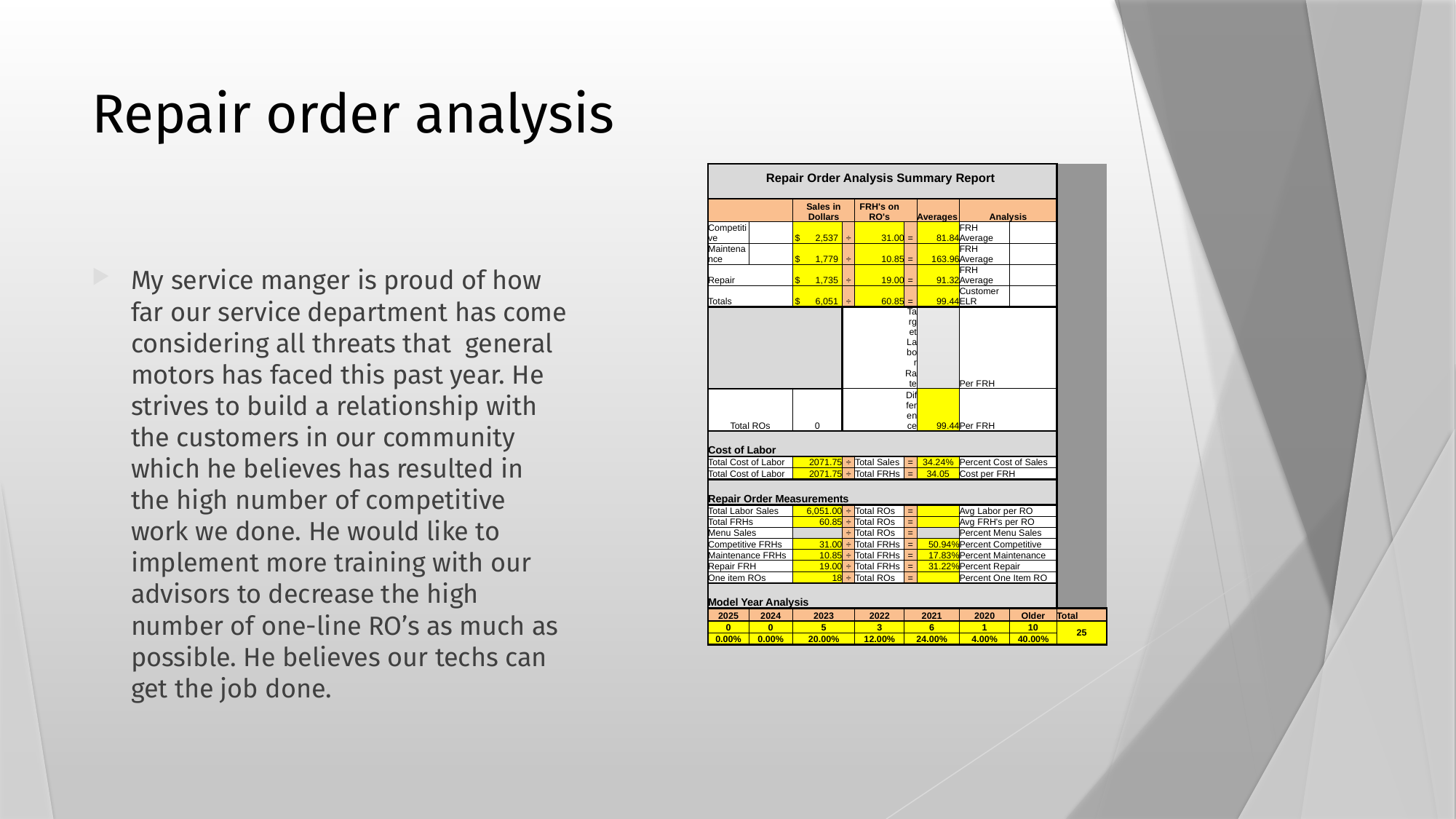

# Repair order analysis
| Repair Order Analysis Summary Report |  |  |  |  |  |  |  |  |  |
| --- | --- | --- | --- | --- | --- | --- | --- | --- | --- |
|  |  |  |  |  |  |  |  |  |  |
|  |  | Sales in Dollars |  | FRH's on RO's |  |  |  |  |  |
|  |  |  |  |  |  | Averages | Analysis |  |  |
| Competitive |  | $ 2,537 | ÷ | 31.00 | = | 81.84 | FRH Average |  |  |
| Maintenance |  | $ 1,779 | ÷ | 10.85 | = | 163.96 | FRH Average |  |  |
| Repair |  | $ 1,735 | ÷ | 19.00 | = | 91.32 | FRH Average |  |  |
| Totals |  | $ 6,051 | ÷ | 60.85 | = | 99.44 | Customer ELR |  |  |
|  |  |  |  |  | Target Labor Rate |  | Per FRH |  |  |
| Total ROs |  | 0 |  |  | Difference | 99.44 | Per FRH |  |  |
|  |  |  |  |  |  |  |  |  |  |
| Cost of Labor |  |  |  |  |  |  |  |  |  |
| Total Cost of Labor |  | 2071.75 | ÷ | Total Sales | = | 34.24% | Percent Cost of Sales |  |  |
| Total Cost of Labor |  | 2071.75 | ÷ | Total FRHs | = | 34.05 | Cost per FRH |  |  |
|  |  |  |  |  |  |  |  |  |  |
| Repair Order Measurements |  |  |  |  |  |  |  |  |  |
| Total Labor Sales |  | 6,051.00 | ÷ | Total ROs | = |  | Avg Labor per RO |  |  |
| Total FRHs |  | 60.85 | ÷ | Total ROs | = |  | Avg FRH's per RO |  |  |
| Menu Sales |  |  | ÷ | Total ROs | = |  | Percent Menu Sales |  |  |
| Competitive FRHs |  | 31.00 | ÷ | Total FRHs | = | 50.94% | Percent Competitive |  |  |
| Maintenance FRHs |  | 10.85 | ÷ | Total FRHs | = | 17.83% | Percent Maintenance |  |  |
| Repair FRH |  | 19.00 | ÷ | Total FRHs | = | 31.22% | Percent Repair |  |  |
| One item ROs |  | 18 | ÷ | Total ROs | = |  | Percent One Item RO |  |  |
|  |  |  |  |  |  |  |  |  |  |
| Model Year Analysis |  |  |  |  |  |  |  |  |  |
| 2025 | 2024 | 2023 |  | 2022 | 2021 |  | 2020 | Older | Total |
| 0 | 0 | 5 |  | 3 | 6 |  | 1 | 10 | 25 |
| 0.00% | 0.00% | 20.00% |  | 12.00% | 24.00% |  | 4.00% | 40.00% |  |
My service manger is proud of how far our service department has come considering all threats that  general motors has faced this past year. He strives to build a relationship with the customers in our community which he believes has resulted in the high number of competitive work we done. He would like to implement more training with our advisors to decrease the high number of one-line RO’s as much as possible. He believes our techs can get the job done.